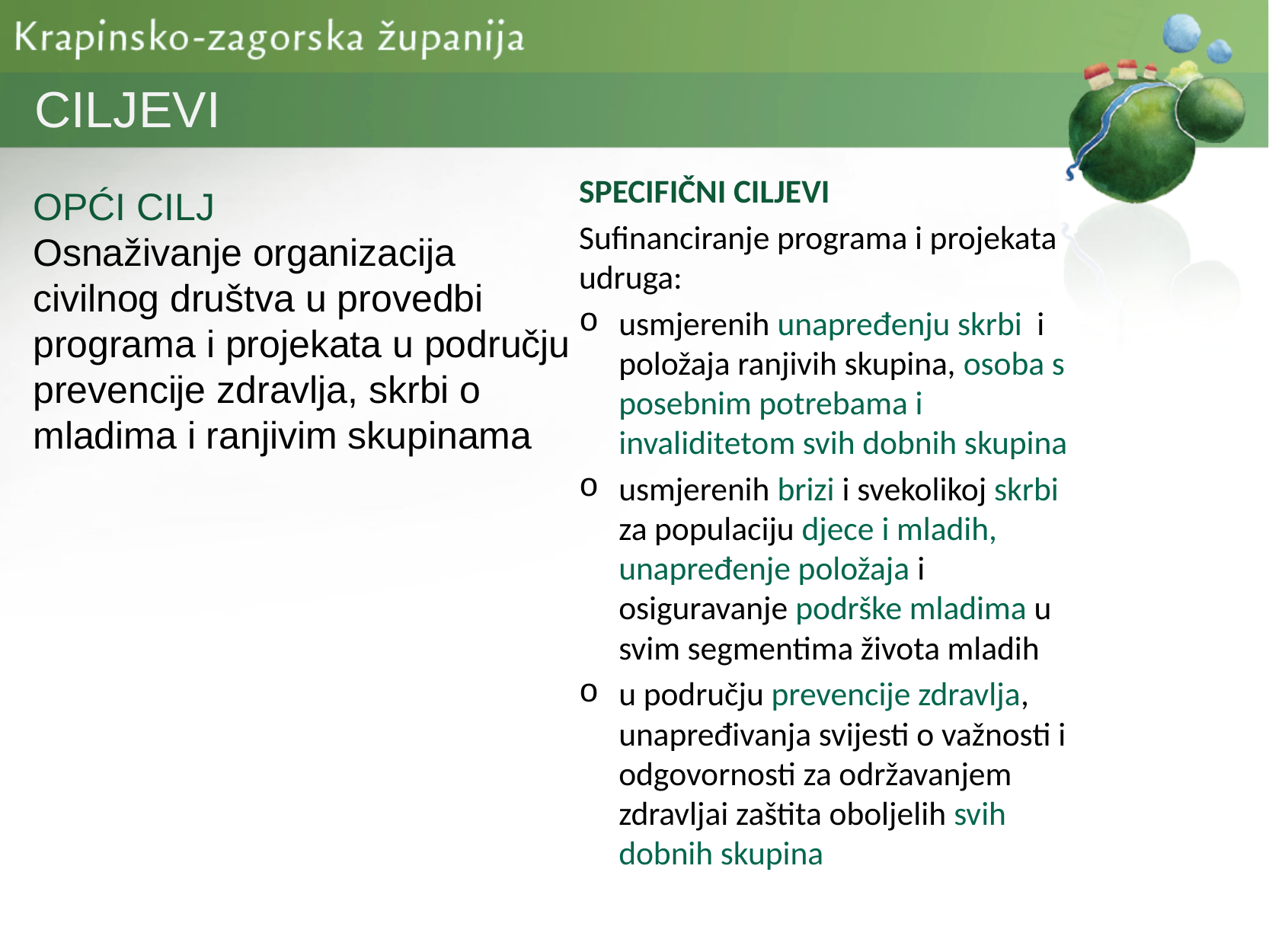

CILJEVI
SPECIFIČNI CILJEVI
Sufinanciranje programa i projekata udruga:
usmjerenih unapređenju skrbi  i položaja ranjivih skupina, osoba s posebnim potrebama i invaliditetom svih dobnih skupina
usmjerenih brizi i svekolikoj skrbi za populaciju djece i mladih, unapređenje položaja i osiguravanje podrške mladima u svim segmentima života mladih
u području prevencije zdravlja, unapređivanja svijesti o važnosti i odgovornosti za održavanjem zdravljai zaštita oboljelih svih dobnih skupina
OPĆI CILJ
Osnaživanje organizacija civilnog društva u provedbi programa i projekata u području prevencije zdravlja, skrbi o mladima i ranjivim skupinama